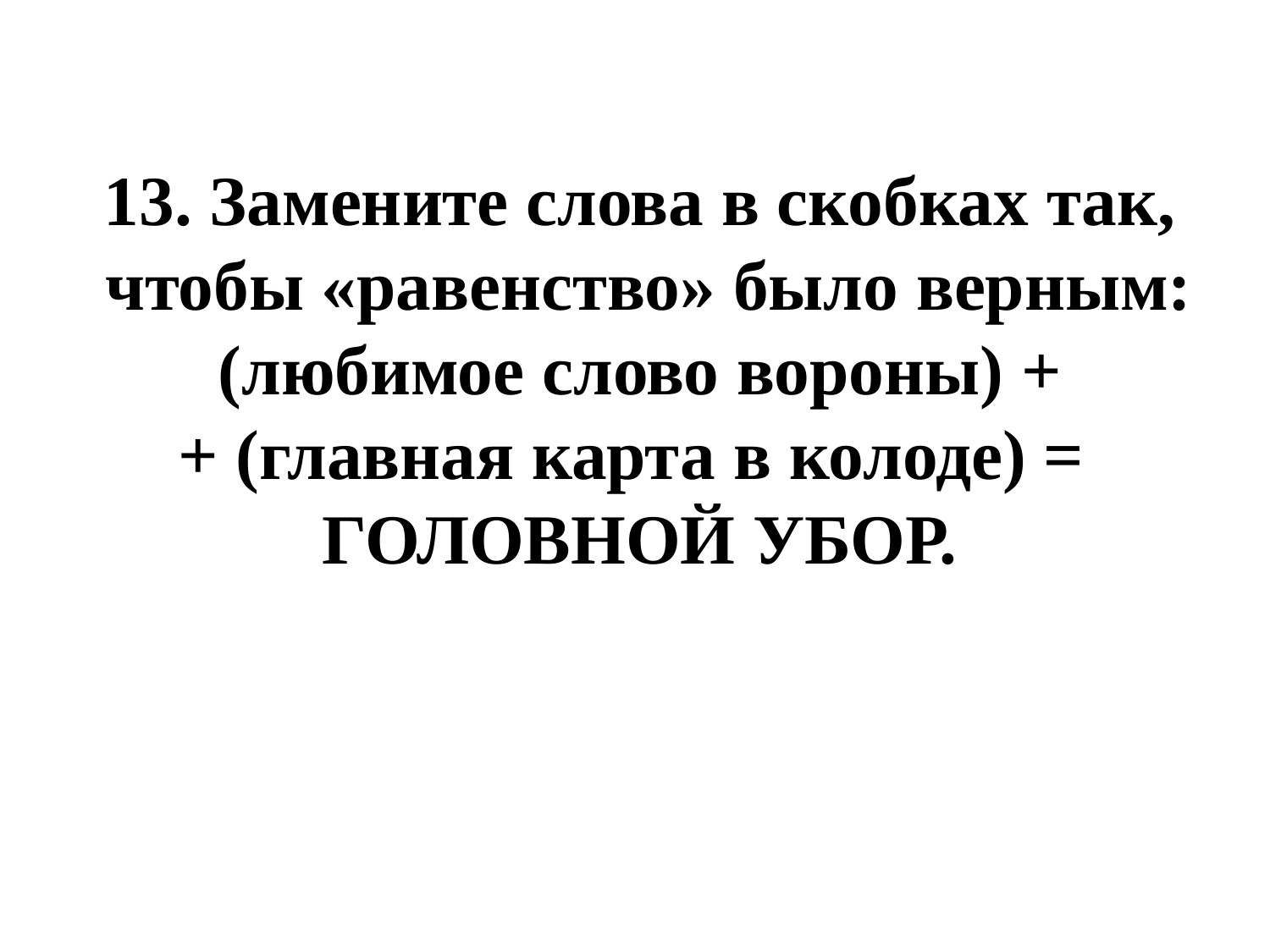

13. Замените слова в скобках так,
 чтобы «равенство» было верным:
(любимое слово вороны) +
+ (главная карта в колоде) =
ГОЛОВНОЙ УБОР.